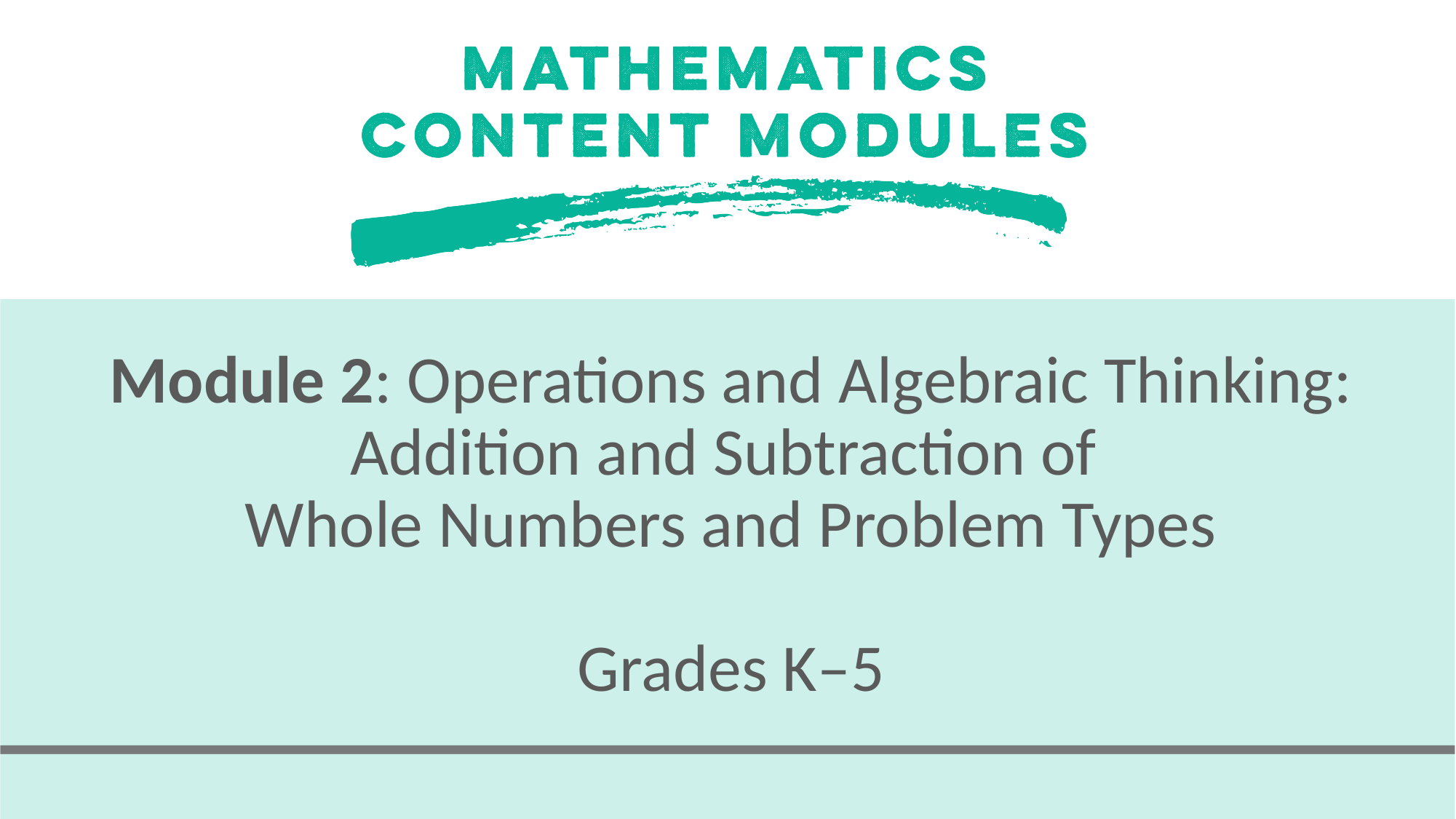

# Module 2: Operations and Algebraic Thinking: Addition and Subtraction of Whole Numbers and Problem Types Grades K–5